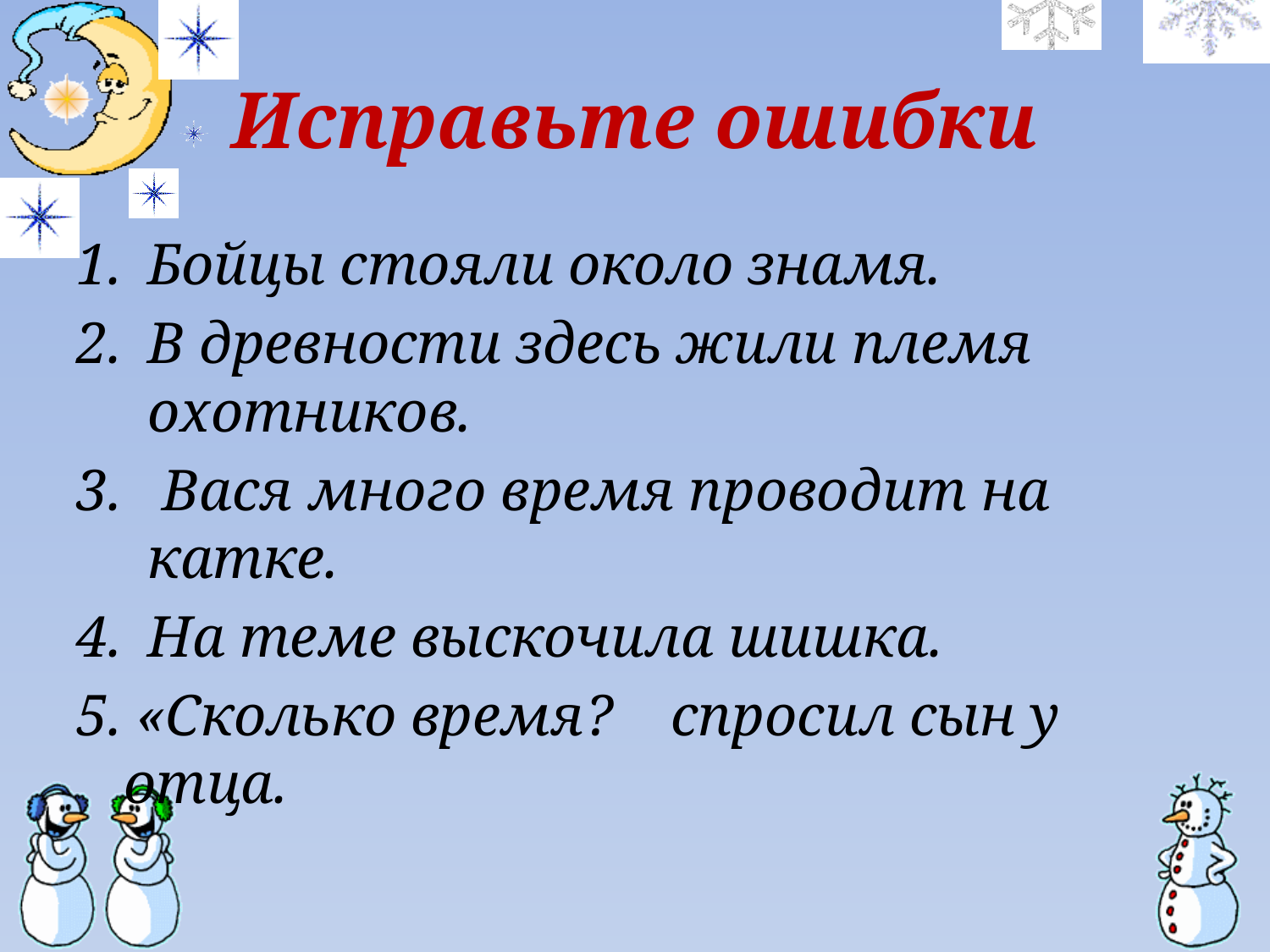

# Исправьте ошибки
Бойцы стояли около знамя.
В древности здесь жили племя охотников.
 Вася много время проводит на катке.
На теме выскочила шишка.
5. «Сколько время?    спросил сын у отца.